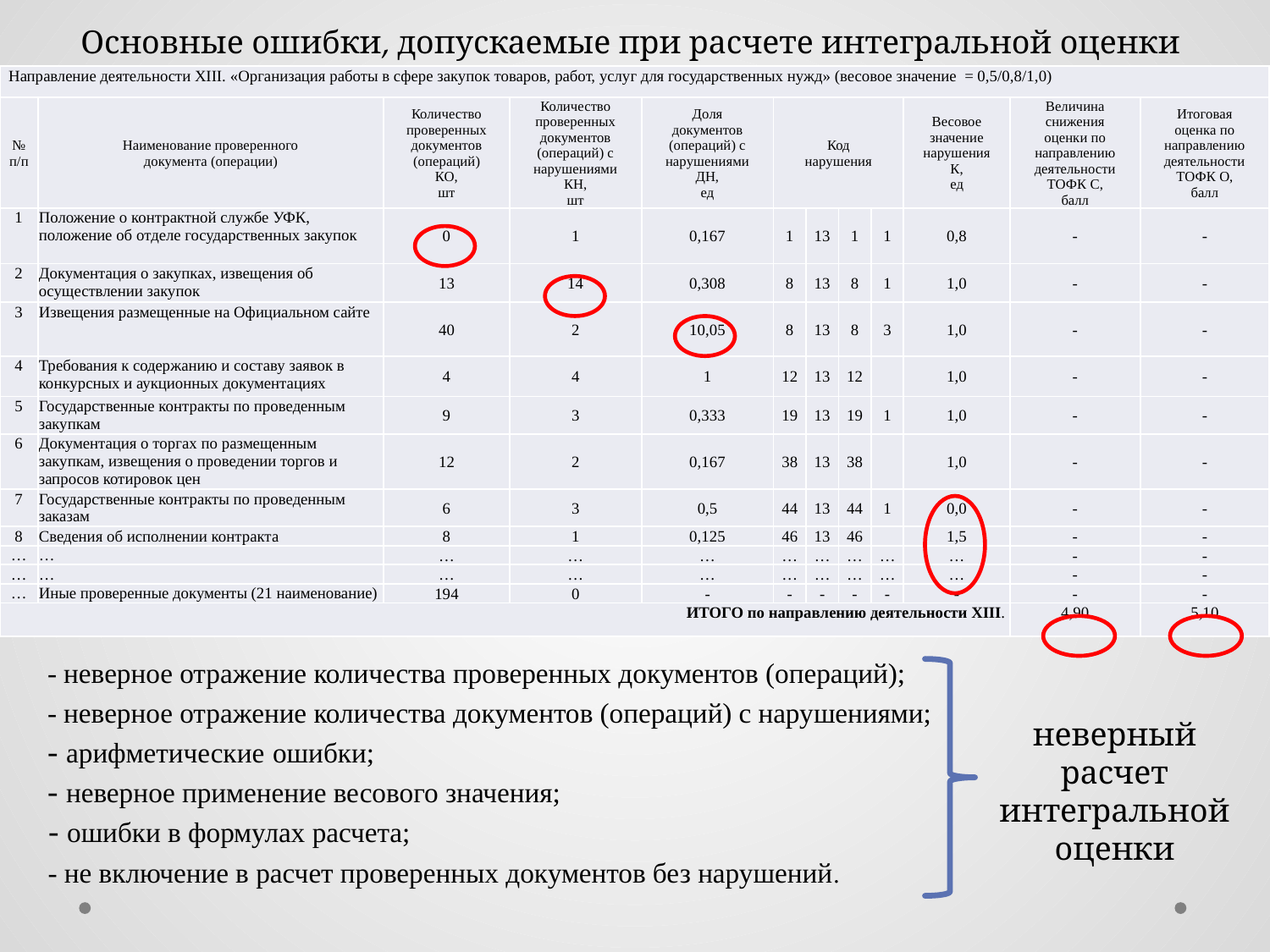

Основные ошибки, допускаемые при расчете интегральной оценки
| Направление деятельности XIII. «Организация работы в сфере закупок товаров, работ, услуг для государственных нужд» (весовое значение = 0,5/0,8/1,0) |  |  |  |  |  |  |  |  |  |  |  |
| --- | --- | --- | --- | --- | --- | --- | --- | --- | --- | --- | --- |
| № п/п | Наименование проверенного документа (операции) | Количество проверенных документов (операций) КО, шт | Количество проверенных документов (операций) с нарушениями КН, шт | Доля документов (операций) с нарушениями ДН, ед | Код нарушения |  |  |  | Весовое значение нарушения К, ед | Величина снижения оценки по направлению деятельности ТОФК С, балл | Итоговая оценка по направлению деятельности ТОФК О, балл |
| 1 | Положение о контрактной службе УФК, положение об отделе государственных закупок | 0 | 1 | 0,167 | 1 | 13 | 1 | 1 | 0,8 | - | - |
| 2 | Документация о закупках, извещения об осуществлении закупок | 13 | 14 | 0,308 | 8 | 13 | 8 | 1 | 1,0 | - | - |
| 3 | Извещения размещенные на Официальном сайте | 40 | 2 | 10,05 | 8 | 13 | 8 | 3 | 1,0 | - | - |
| 4 | Требования к содержанию и составу заявок в конкурсных и аукционных документациях | 4 | 4 | 1 | 12 | 13 | 12 |  | 1,0 | - | - |
| 5 | Государственные контракты по проведенным закупкам | 9 | 3 | 0,333 | 19 | 13 | 19 | 1 | 1,0 | - | - |
| 6 | Документация о торгах по размещенным закупкам, извещения о проведении торгов и запросов котировок цен | 12 | 2 | 0,167 | 38 | 13 | 38 |  | 1,0 | - | - |
| 7 | Государственные контракты по проведенным заказам | 6 | 3 | 0,5 | 44 | 13 | 44 | 1 | 0,0 | - | - |
| 8 | Сведения об исполнении контракта | 8 | 1 | 0,125 | 46 | 13 | 46 |  | 1,5 | - | - |
| … | … | … | … | … | … | … | … | … | … | - | - |
| … | … | … | … | … | … | … | … | … | … | - | - |
| … | Иные проверенные документы (21 наименование) | 194 | 0 | - | - | - | - | - | - | - | - |
| ИТОГО по направлению деятельности XIII. |  |  |  |  |  |  |  |  |  | 4,90 | 5,10 |

- неверное отражение количества проверенных документов (операций);

- неверное отражение количества документов (операций) с нарушениями;
неверный расчет интегральной оценки
- арифметические ошибки;
- неверное применение весового значения;
- ошибки в формулах расчета;
- не включение в расчет проверенных документов без нарушений.